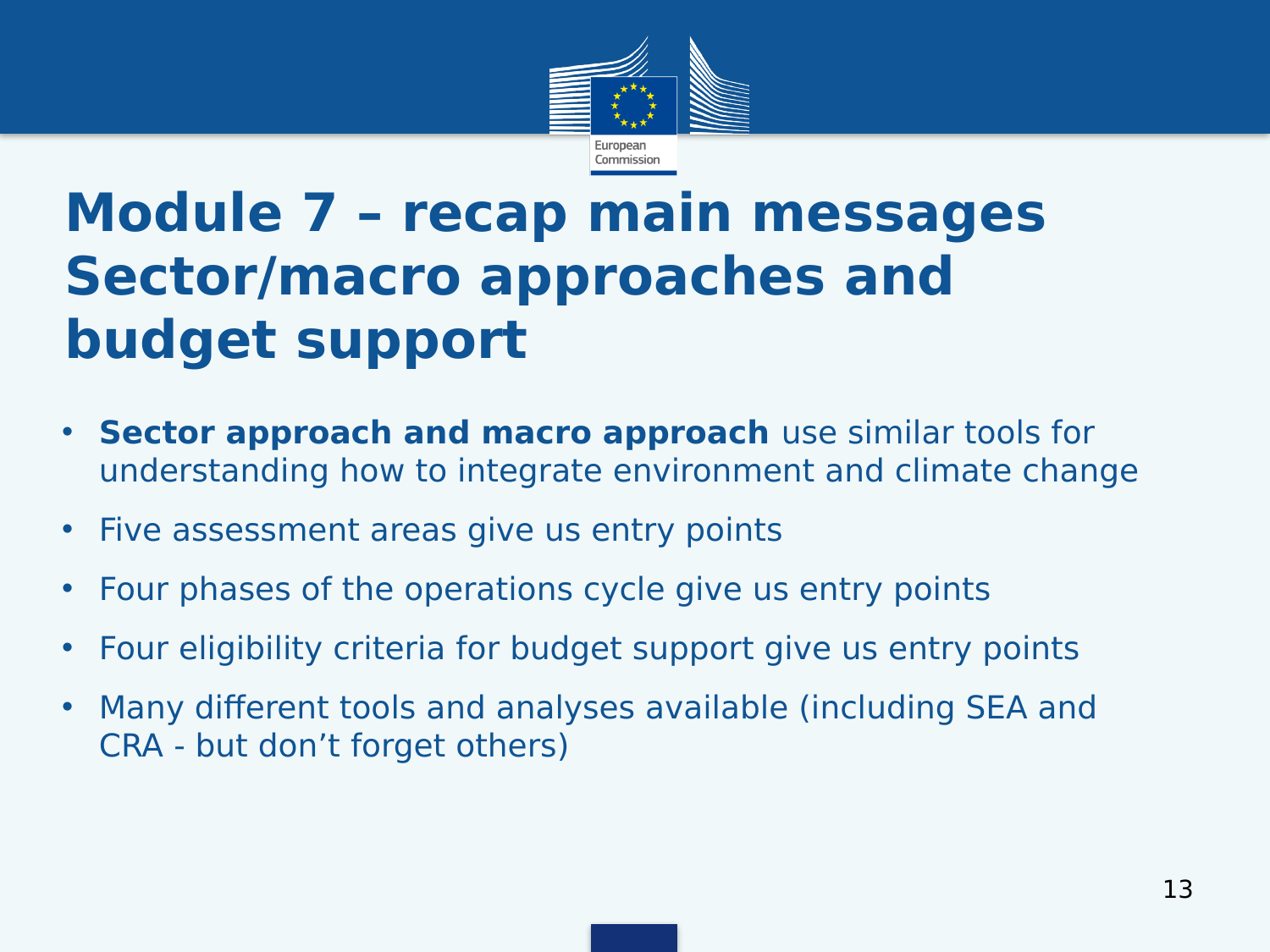

# Module 7 – recap main messages Sector/macro approaches and budget support
Sector approach and macro approach use similar tools for understanding how to integrate environment and climate change
Five assessment areas give us entry points
Four phases of the operations cycle give us entry points
Four eligibility criteria for budget support give us entry points
Many different tools and analyses available (including SEA and CRA - but don’t forget others)
13